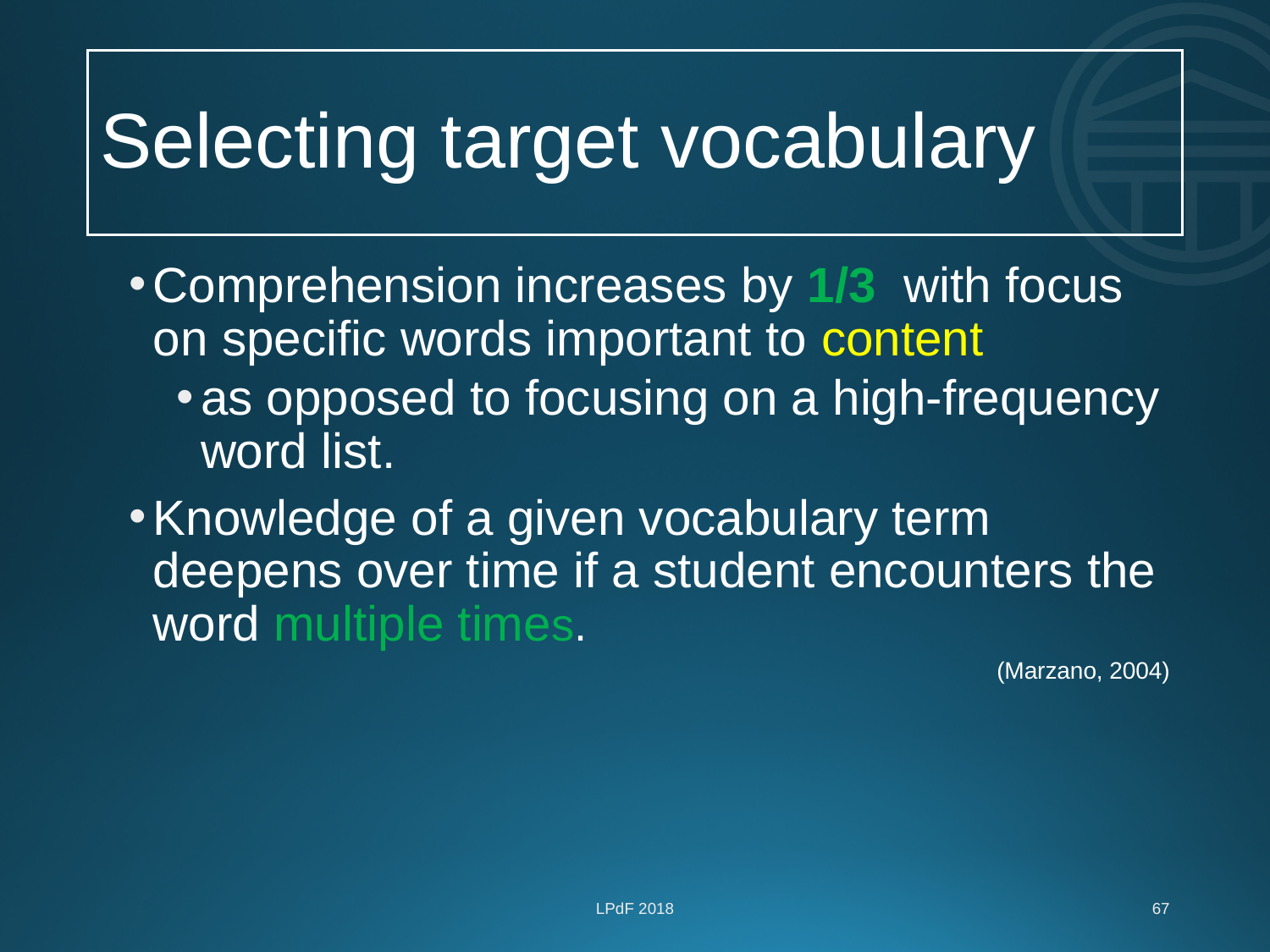

# Selecting target vocabulary
Comprehension increases by 1/3  with focus on specific words important to content
as opposed to focusing on a high-frequency word list.
Knowledge of a given vocabulary term deepens over time if a student encounters the word multiple times.
(Marzano, 2004)
LPdF 2018
67